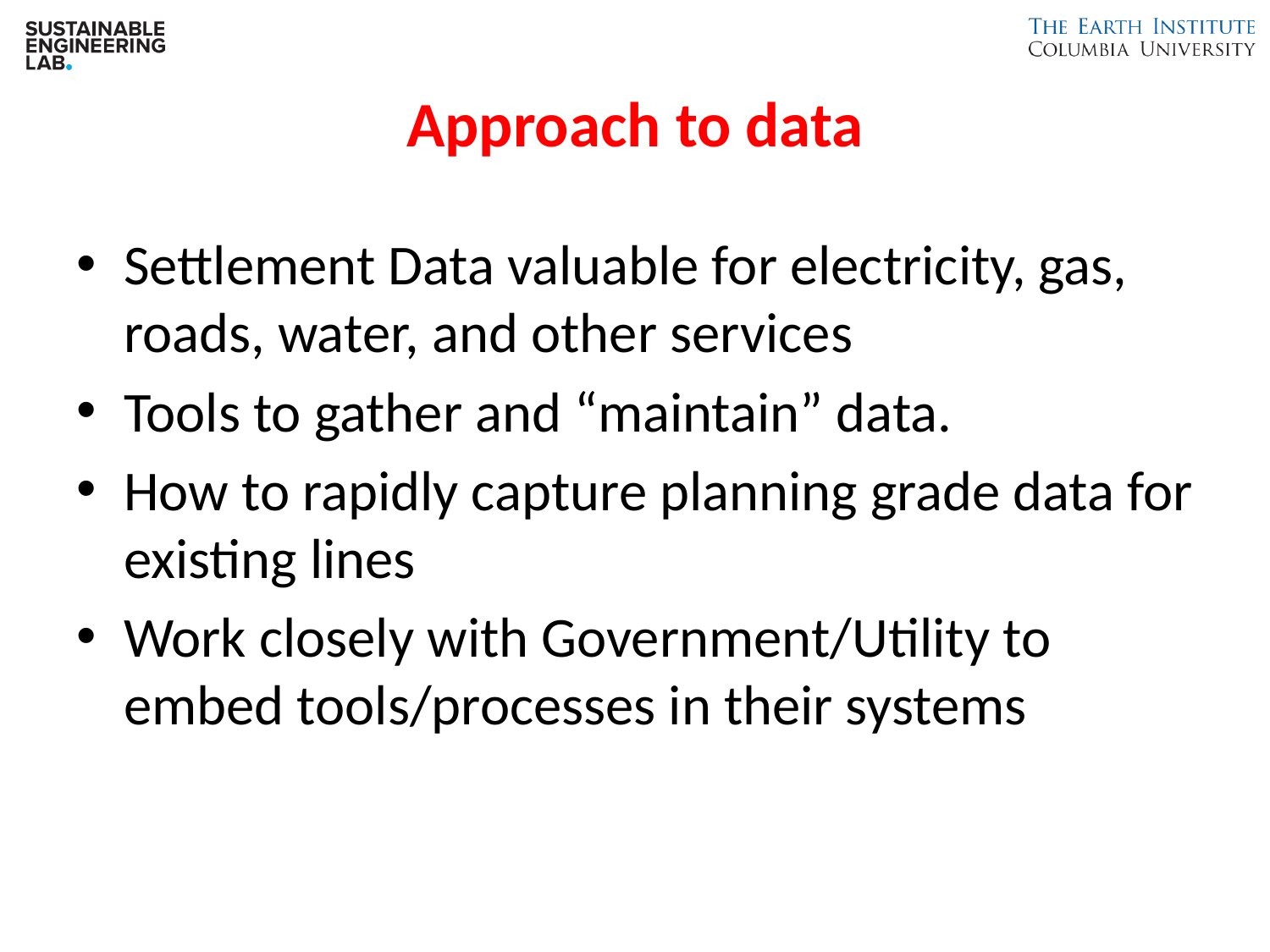

# Approach to data
Settlement Data valuable for electricity, gas, roads, water, and other services
Tools to gather and “maintain” data.
How to rapidly capture planning grade data for existing lines
Work closely with Government/Utility to embed tools/processes in their systems